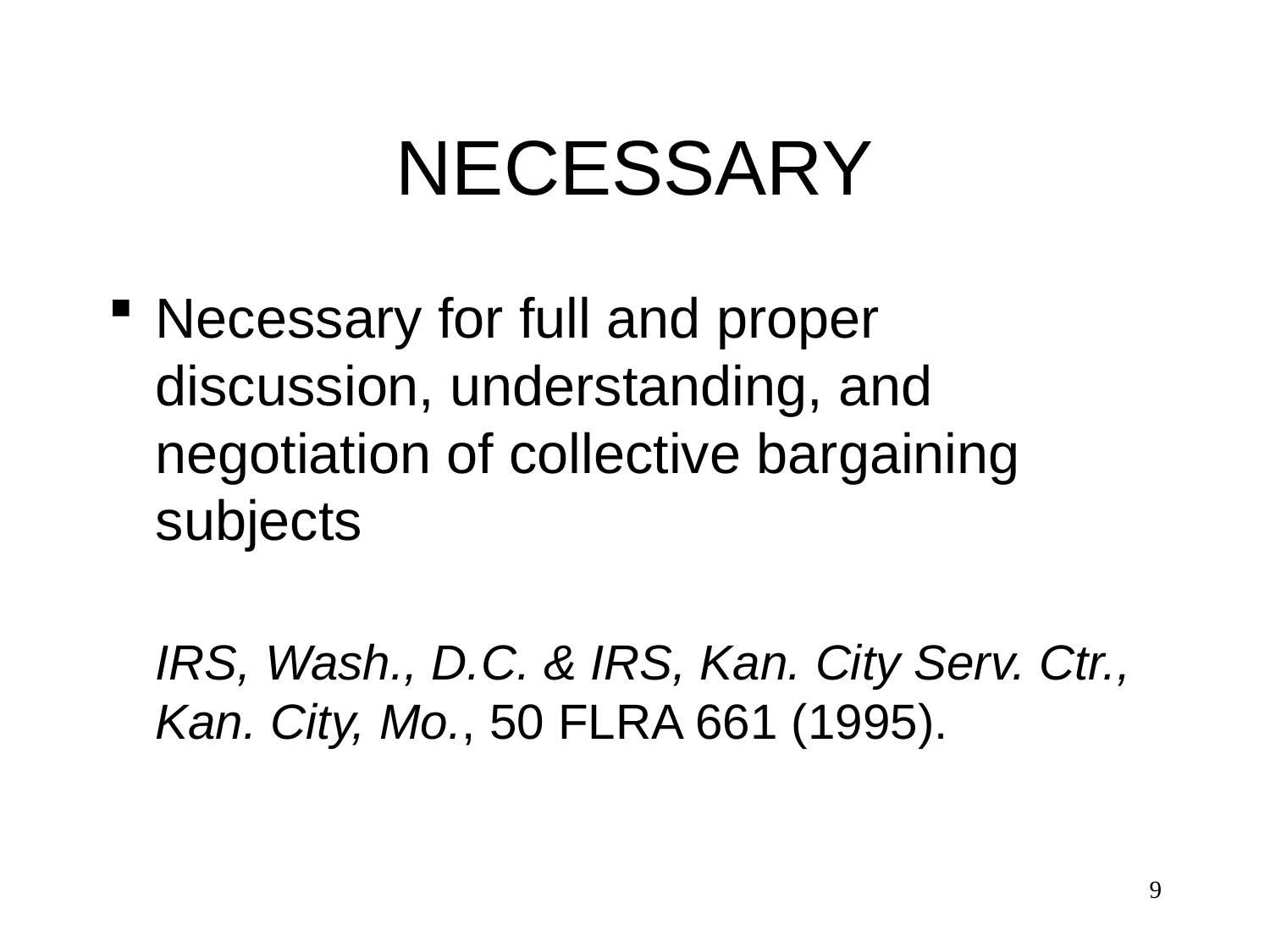

# NECESSARY
Necessary for full and proper discussion, understanding, and negotiation of collective bargaining subjects

	IRS, Wash., D.C. & IRS, Kan. City Serv. Ctr., Kan. City, Mo., 50 FLRA 661 (1995).

9